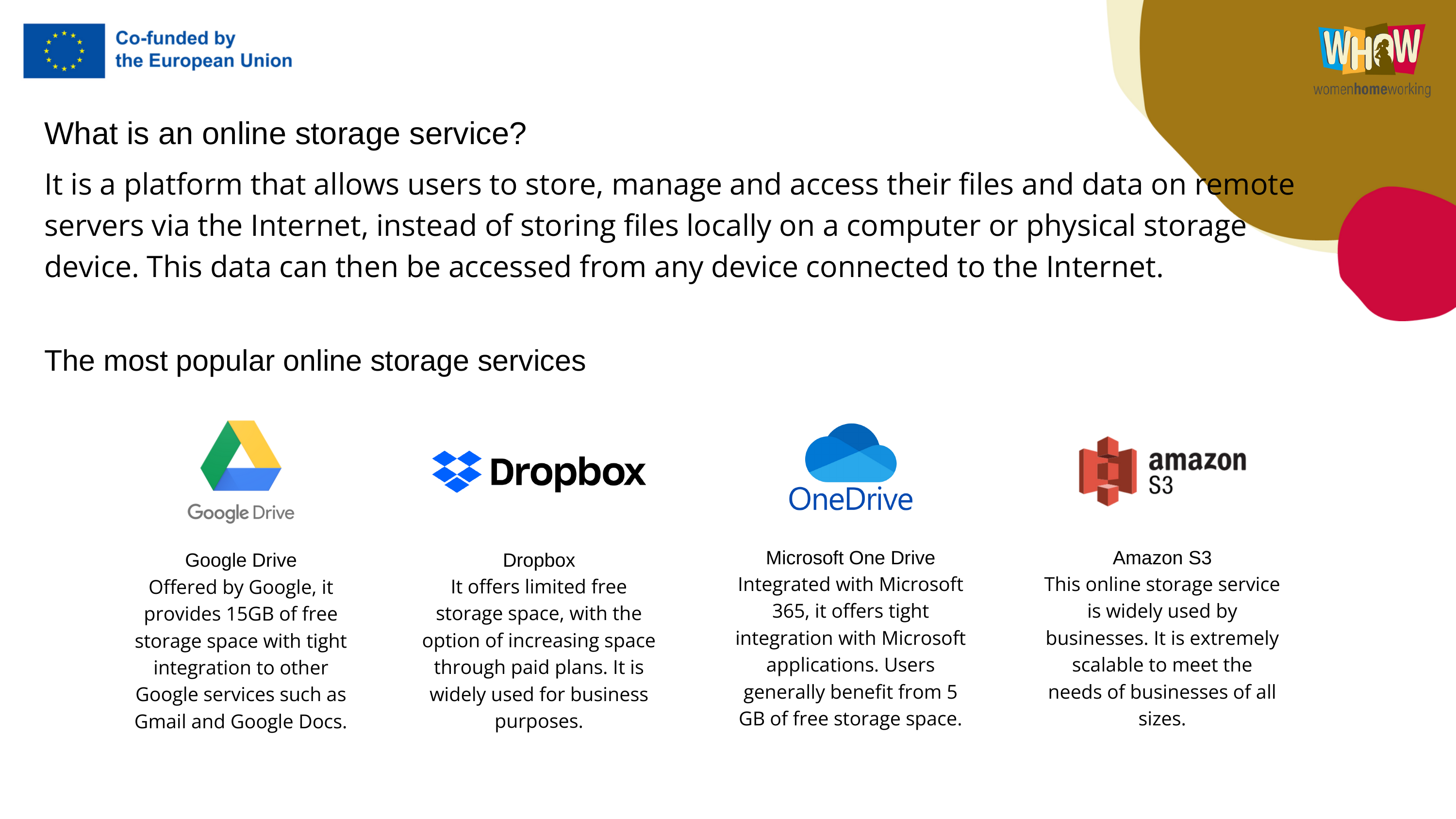

What is an online storage service?
It is a platform that allows users to store, manage and access their files and data on remote servers via the Internet, instead of storing files locally on a computer or physical storage device. This data can then be accessed from any device connected to the Internet.
The most popular online storage services

Google Drive
Offered by Google, it provides 15GB of free storage space with tight integration to other Google services such as Gmail and Google Docs.
Microsoft One Drive
Integrated with Microsoft 365, it offers tight integration with Microsoft applications. Users generally benefit from 5 GB of free storage space.
Amazon S3
This online storage service is widely used by businesses. It is extremely scalable to meet the needs of businesses of all sizes.
Dropbox
It offers limited free storage space, with the option of increasing space through paid plans. It is widely used for business purposes.